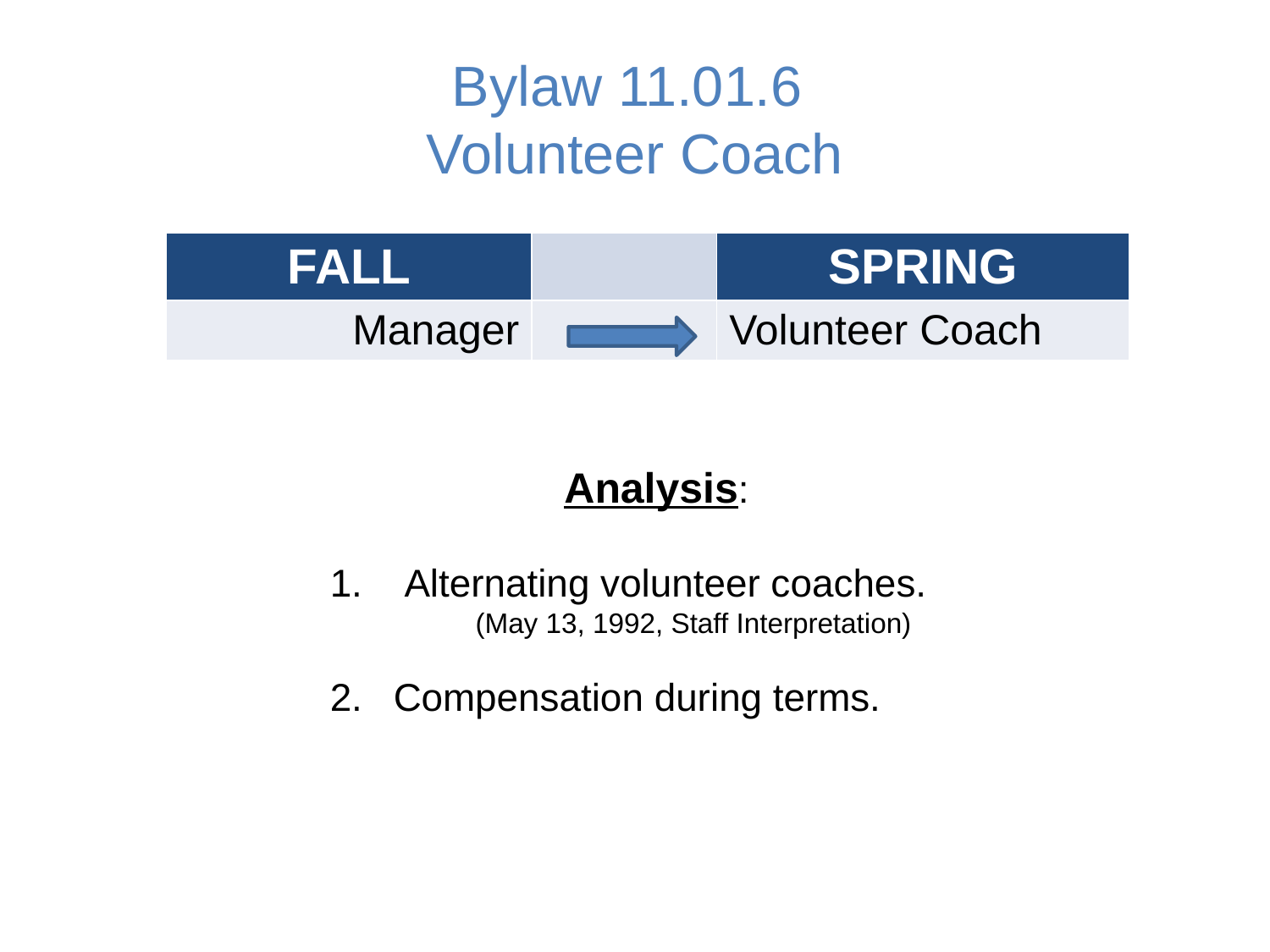

# Bylaw 11.01.6 Volunteer Coach
| FALL |  | SPRING |
| --- | --- | --- |
| Manager |  | Volunteer Coach |

Analysis:

 Alternating volunteer coaches.
(May 13, 1992, Staff Interpretation)

Compensation during terms.